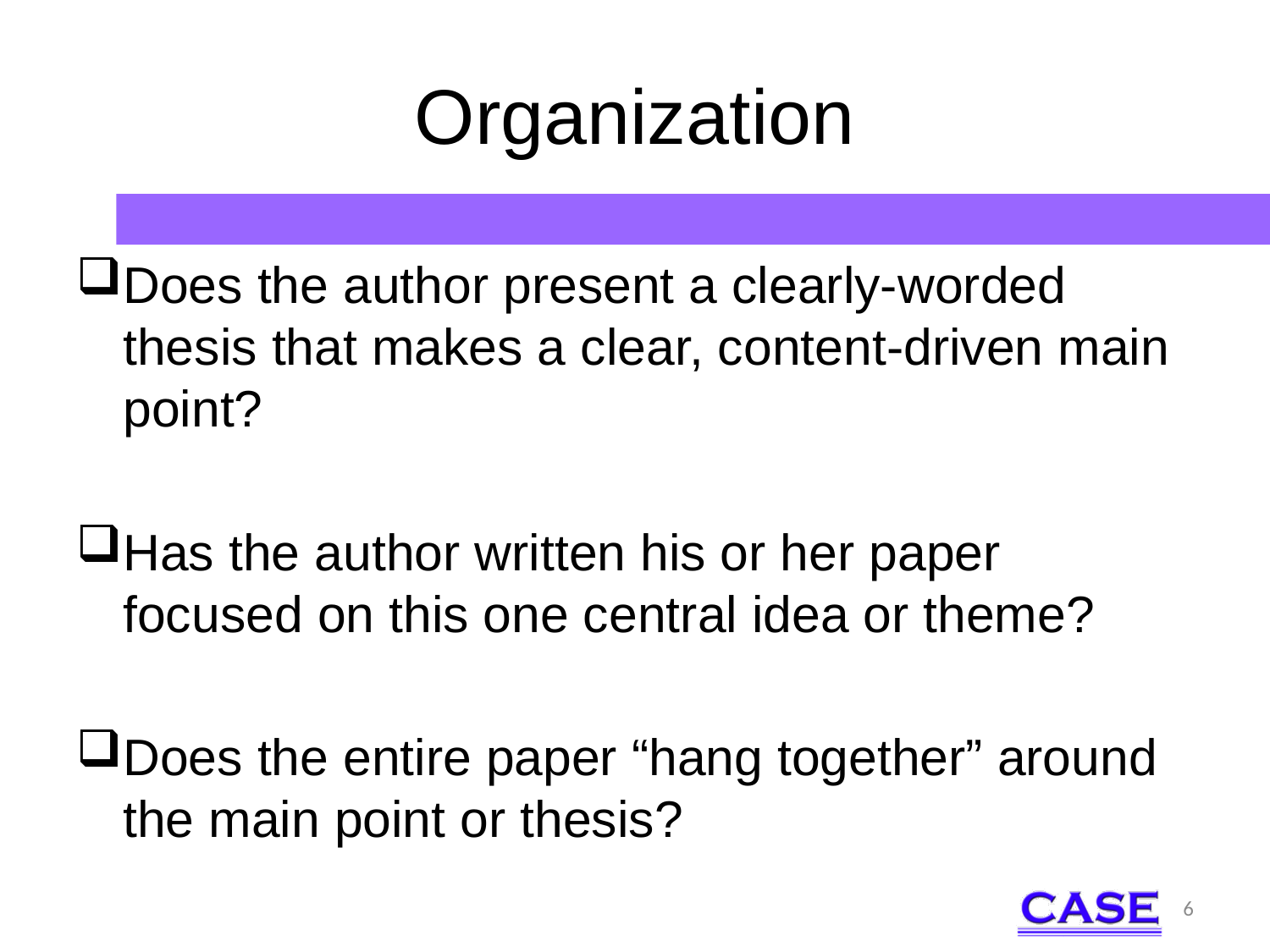

# Organization
Does the author present a clearly-worded thesis that makes a clear, content-driven main point?

Has the author written his or her paper focused on this one central idea or theme?

Does the entire paper “hang together” around the main point or thesis?
6